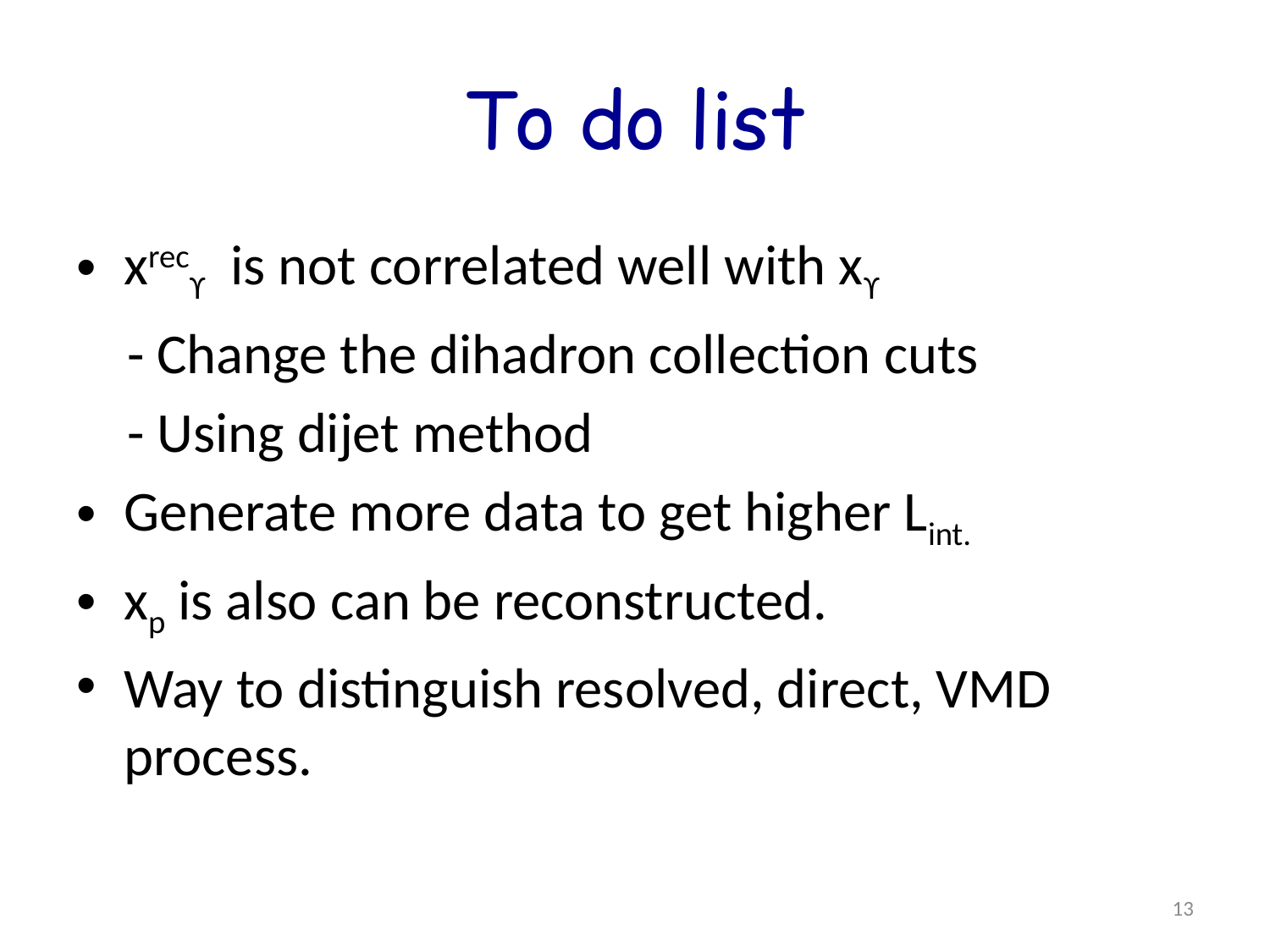

# To do list
xrecϒ  is not correlated well with xϒ
    - Change the dihadron collection cuts
    - Using dijet method
Generate more data to get higher Lint.
xp is also can be reconstructed.
Way to distinguish resolved, direct, VMD process.

13